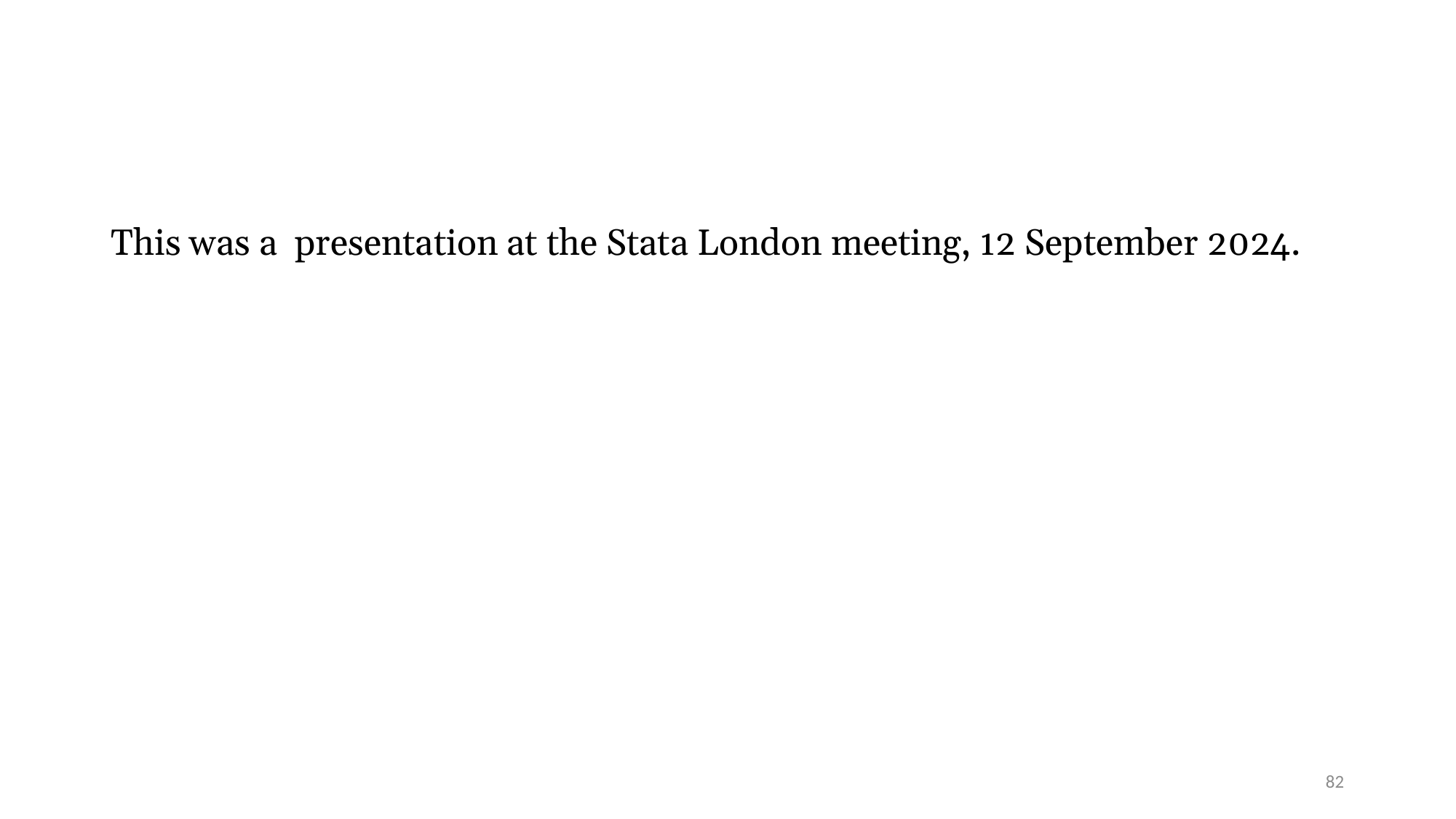

#
This was a  presentation at the Stata London meeting, 12 September 2024.
82